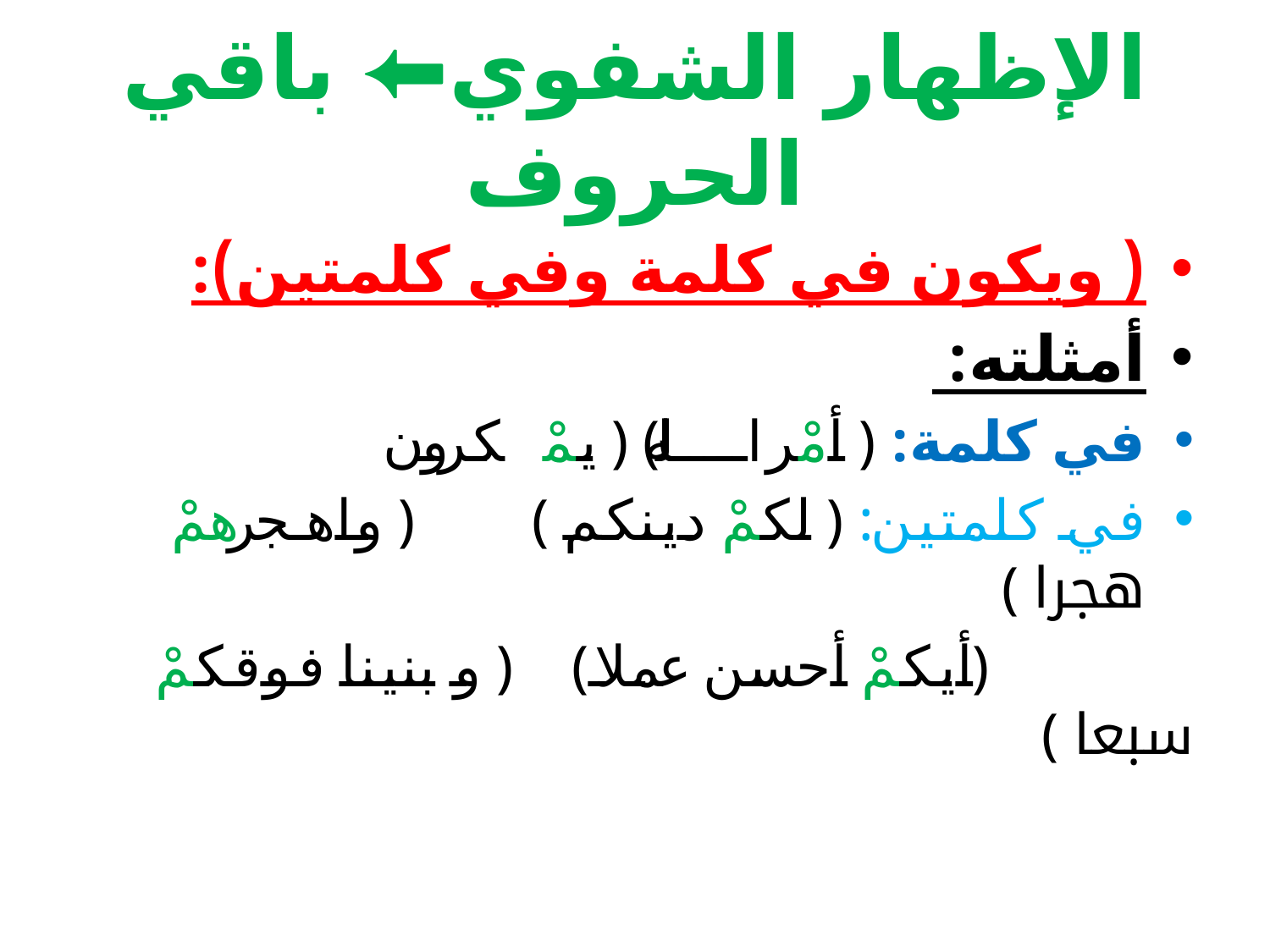

# الإظهار الشفوي⬅ باقي الحروف
( ويكون في كلمة وفي كلمتين):
أمثلته:
في كلمة: ﴿ أمْر الله ﴾ ﴿ يمْكرون ﴾
في كلمتين: ﴿ لكمْ دينكم ﴾        ﴿ واهجرهمْ هجرا ﴾
              ﴿أيكمْ أحسن عملا﴾    ﴿ و بنينا فوقكمْ سبعا ﴾